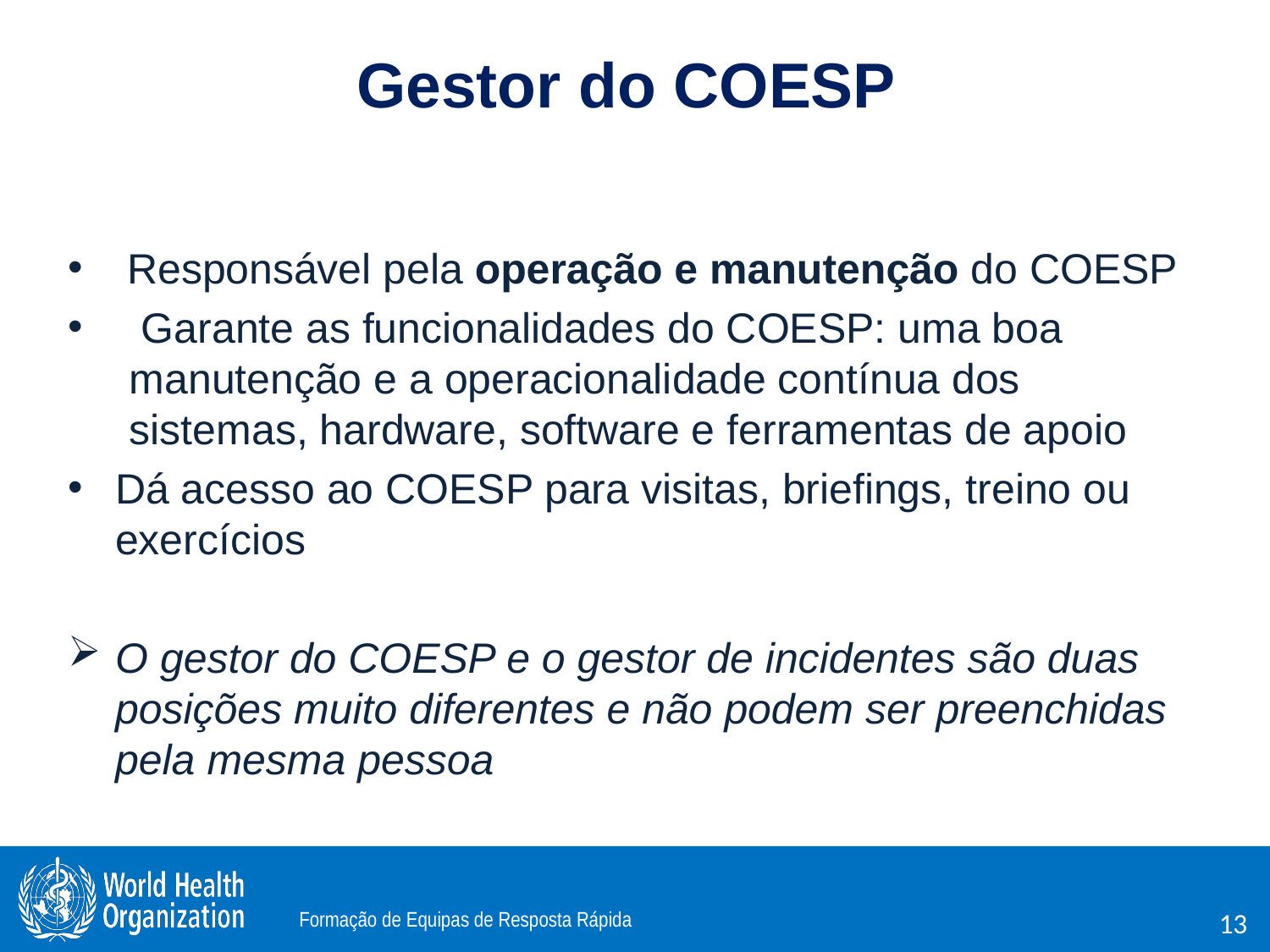

# Gestor do COESP

 Responsável pela operação e manutenção do COESP
 Garante as funcionalidades do COESP: uma boa manutenção e a operacionalidade contínua dos sistemas, hardware, software e ferramentas de apoio
Dá acesso ao COESP para visitas, briefings, treino ou exercícios

O gestor do COESP e o gestor de incidentes são duas posições muito diferentes e não podem ser preenchidas pela mesma pessoa